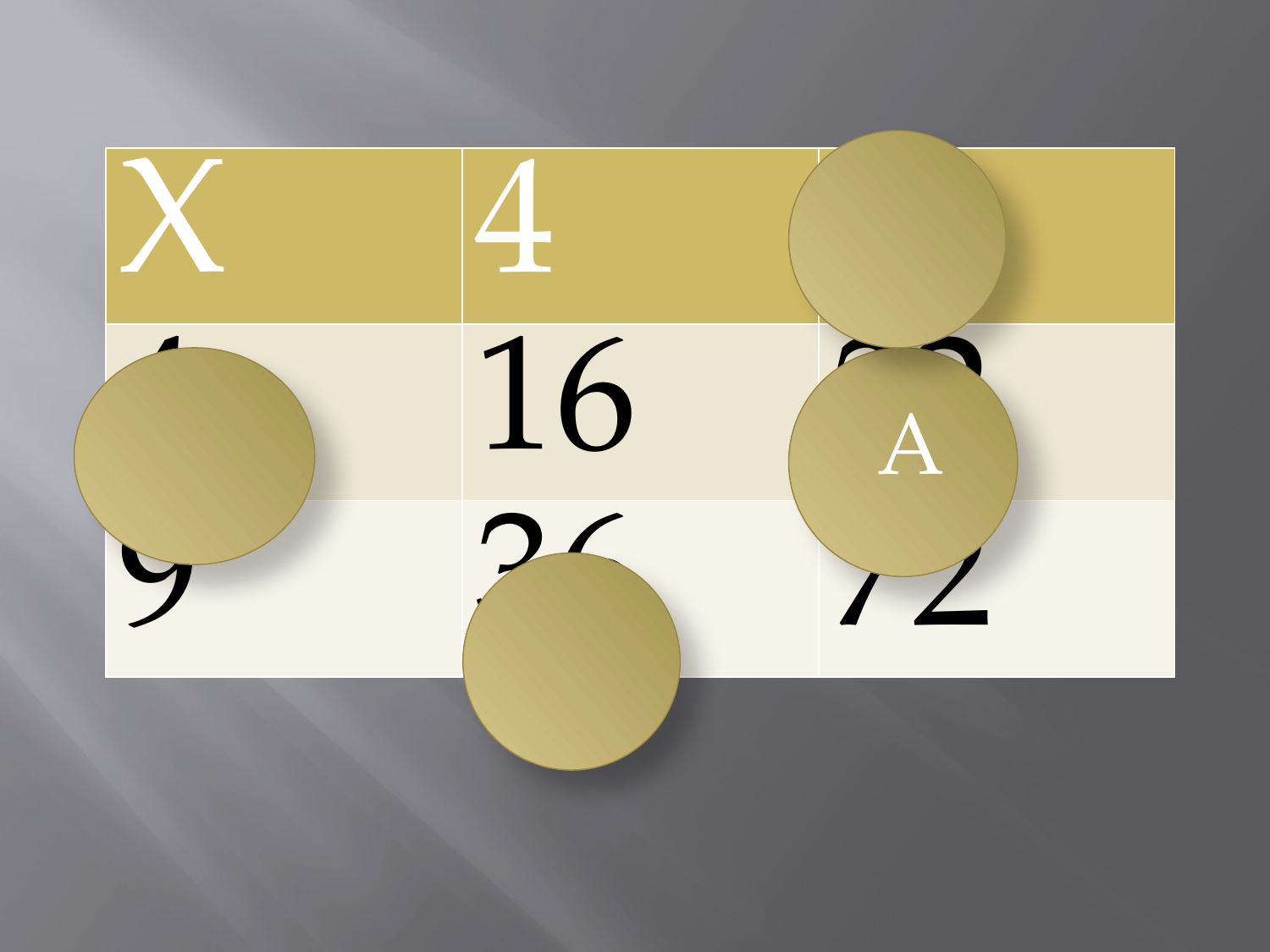

| X | 4 | 8 |
| --- | --- | --- |
| 4 | 16 | 32 |
| 9 | 36 | 72 |

  A